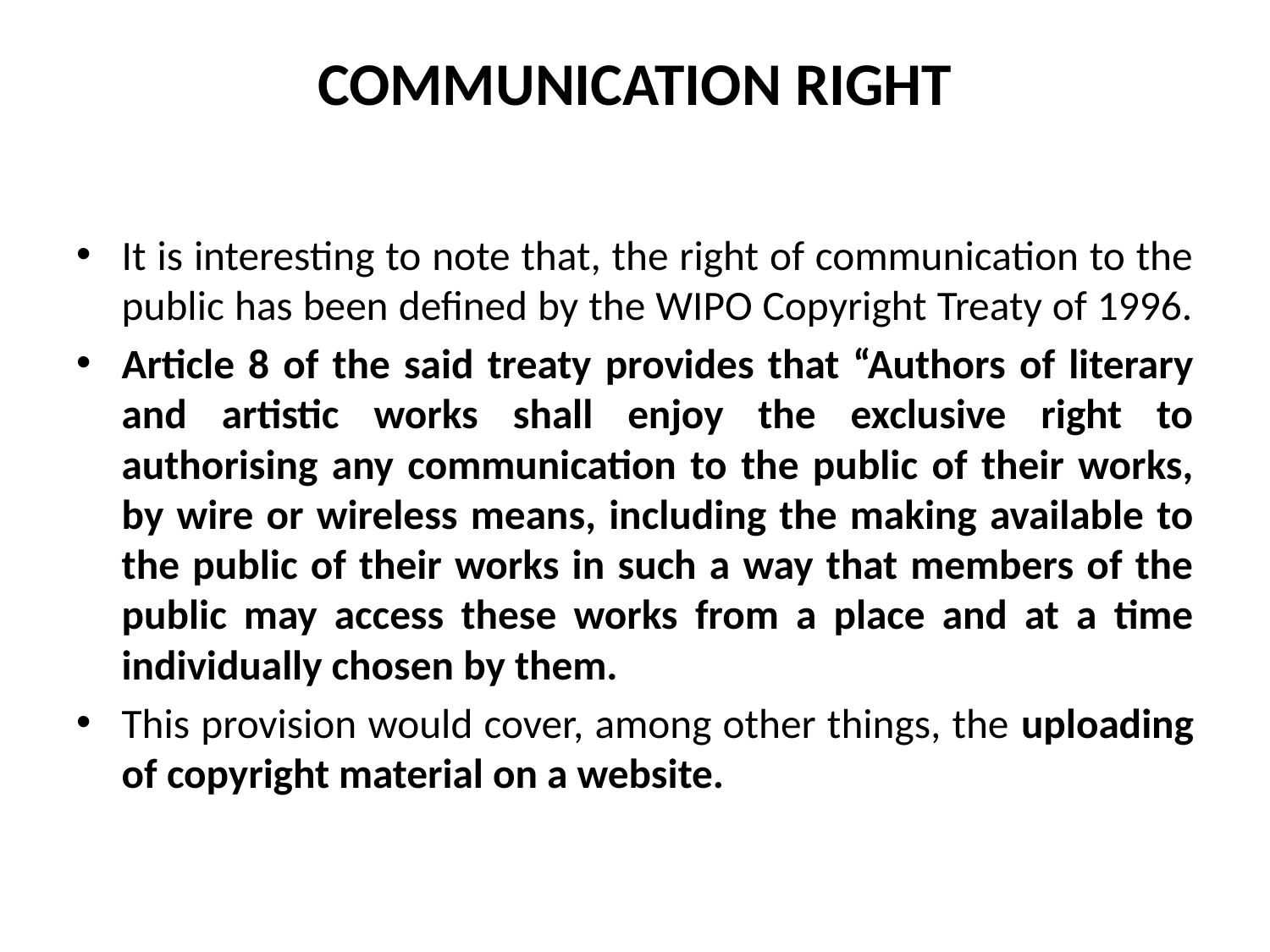

# COMMUNICATION RIGHT
It is interesting to note that, the right of communication to the public has been defined by the WIPO Copyright Treaty of 1996.
Article 8 of the said treaty provides that “Authors of literary and artistic works shall enjoy the exclusive right to authorising any communication to the public of their works, by wire or wireless means, including the making available to the public of their works in such a way that members of the public may access these works from a place and at a time individually chosen by them.
This provision would cover, among other things, the uploading of copyright material on a website.